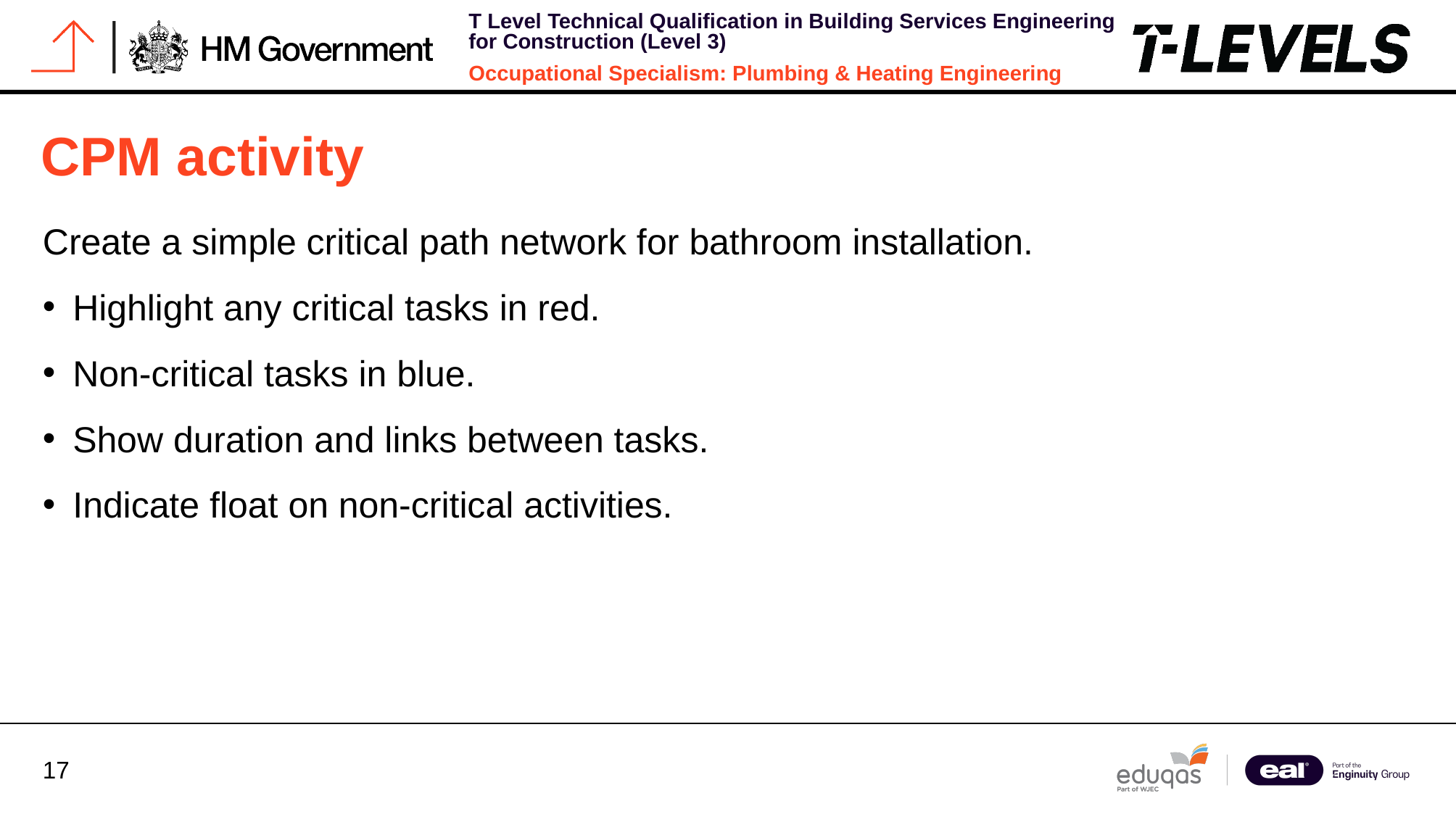

# CPM activity
Create a simple critical path network for bathroom installation.
Highlight any critical tasks in red.
Non-critical tasks in blue.
Show duration and links between tasks.
Indicate float on non-critical activities.